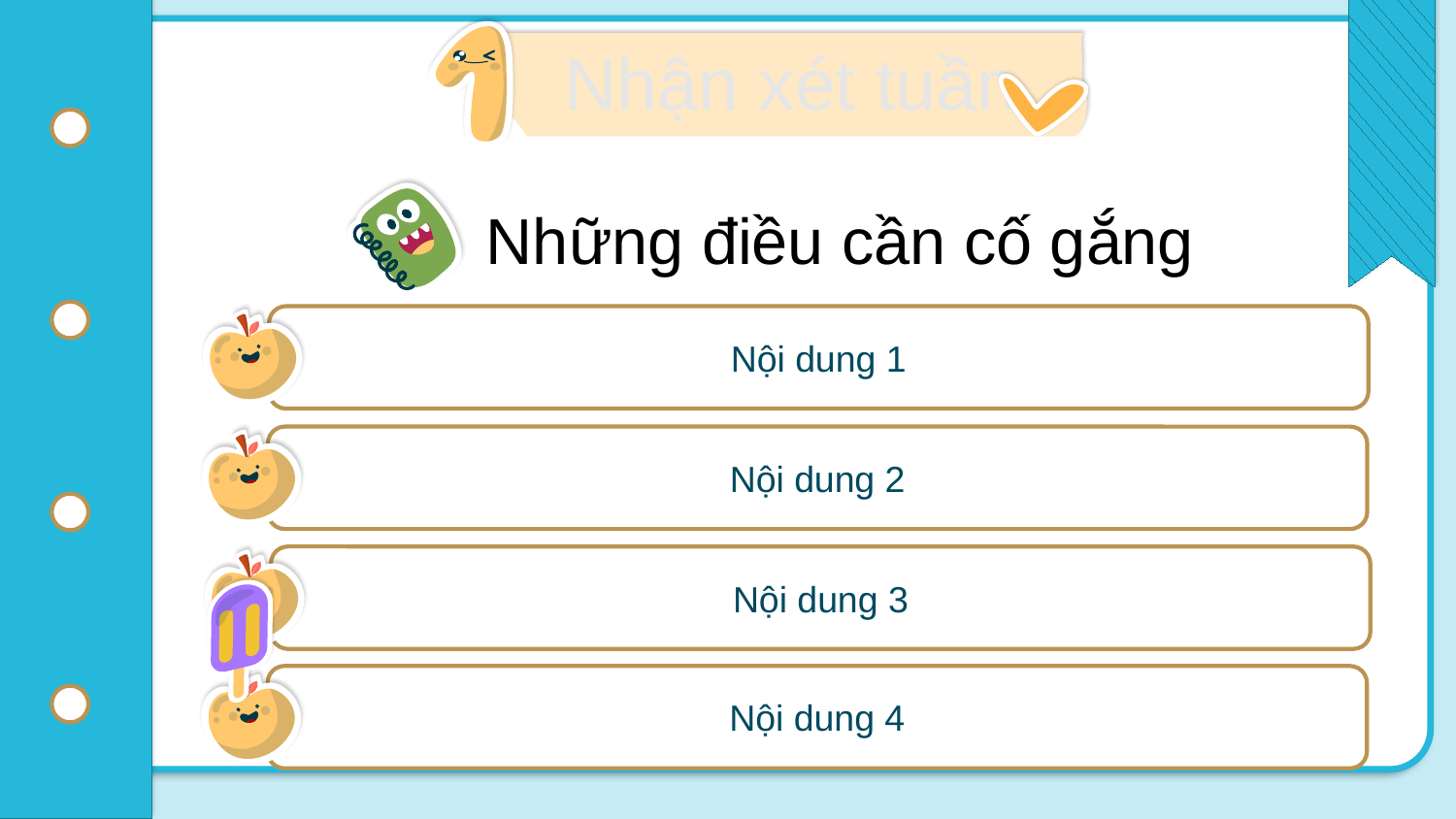

Nhận xét tuần

Những điều cần cố gắng
Nội dung 1

Nội dung 2

Nội dung 3

Nội dung 4